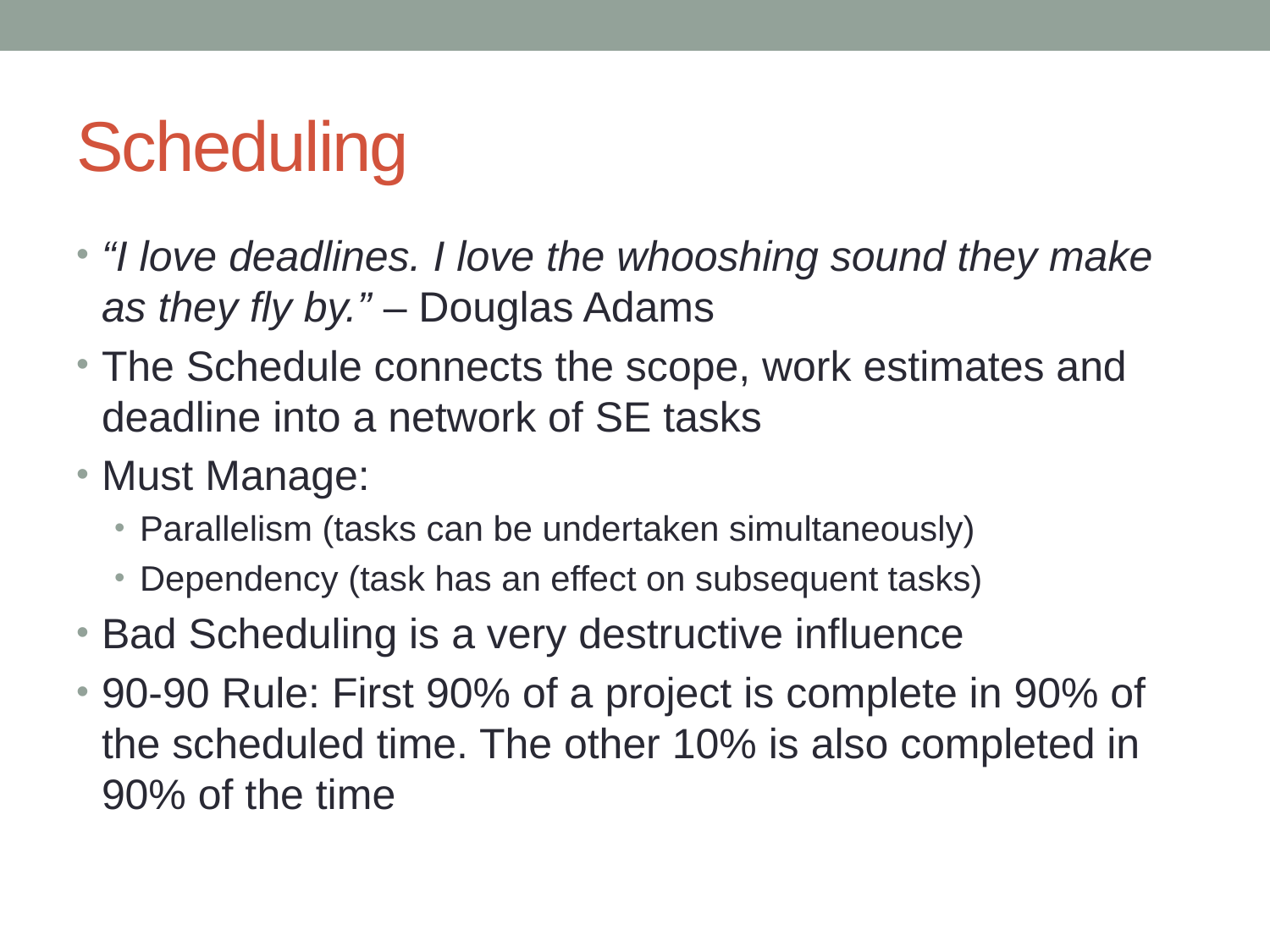

# Scheduling
“I love deadlines. I love the whooshing sound they make as they fly by.” – Douglas Adams
The Schedule connects the scope, work estimates and deadline into a network of SE tasks
Must Manage:
Parallelism (tasks can be undertaken simultaneously)
Dependency (task has an effect on subsequent tasks)
Bad Scheduling is a very destructive influence
90-90 Rule: First 90% of a project is complete in 90% of the scheduled time. The other 10% is also completed in 90% of the time